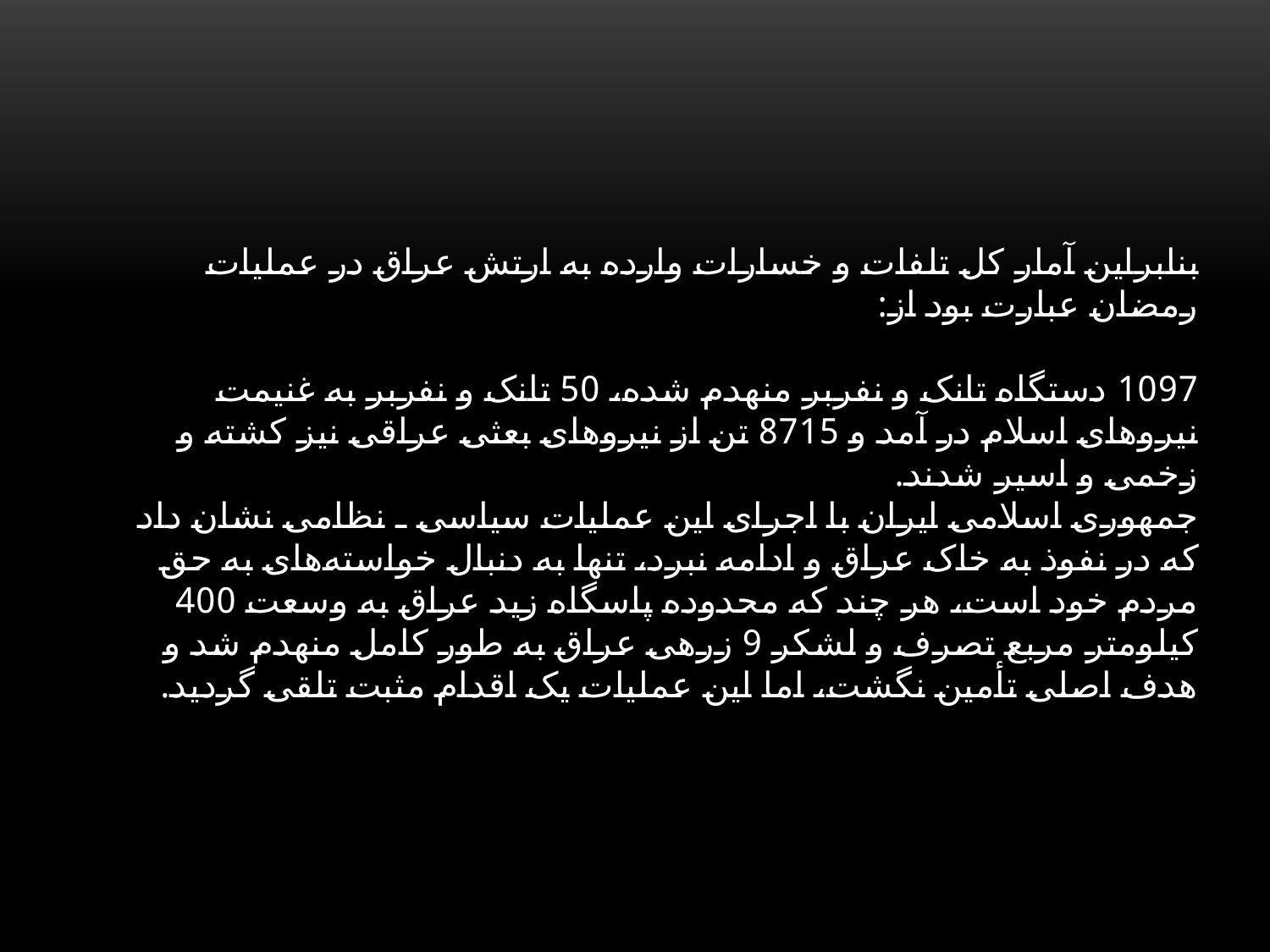

# بنابراین آمار کل تلفات و خسارات وارده به ارتش عراق در عملیات رمضان عبارت بود از: 1097 دستگاه تانک و نفربر منهدم شده، 50 تانک و نفربر به غنیمت نیروهای اسلام در آمد و 8715 تن از نیروهای بعثی عراقی نیز کشته و زخمی و اسیر شدند. جمهوری اسلامی ایران با اجرای این عملیات سیاسی ـ نظامی نشان داد که در نفوذ به خاک عراق و ادامه نبرد، تنها به دنبال خواسته‌های به حق مردم خود است، هر چند که محدوده پاسگاه زید عراق به وسعت 400 کیلومتر مربع تصرف و لشکر 9 زرهی عراق به طور کامل منهدم شد و هدف اصلی تأمین نگشت، اما این عملیات یک اقدام مثبت تلقی گردید.